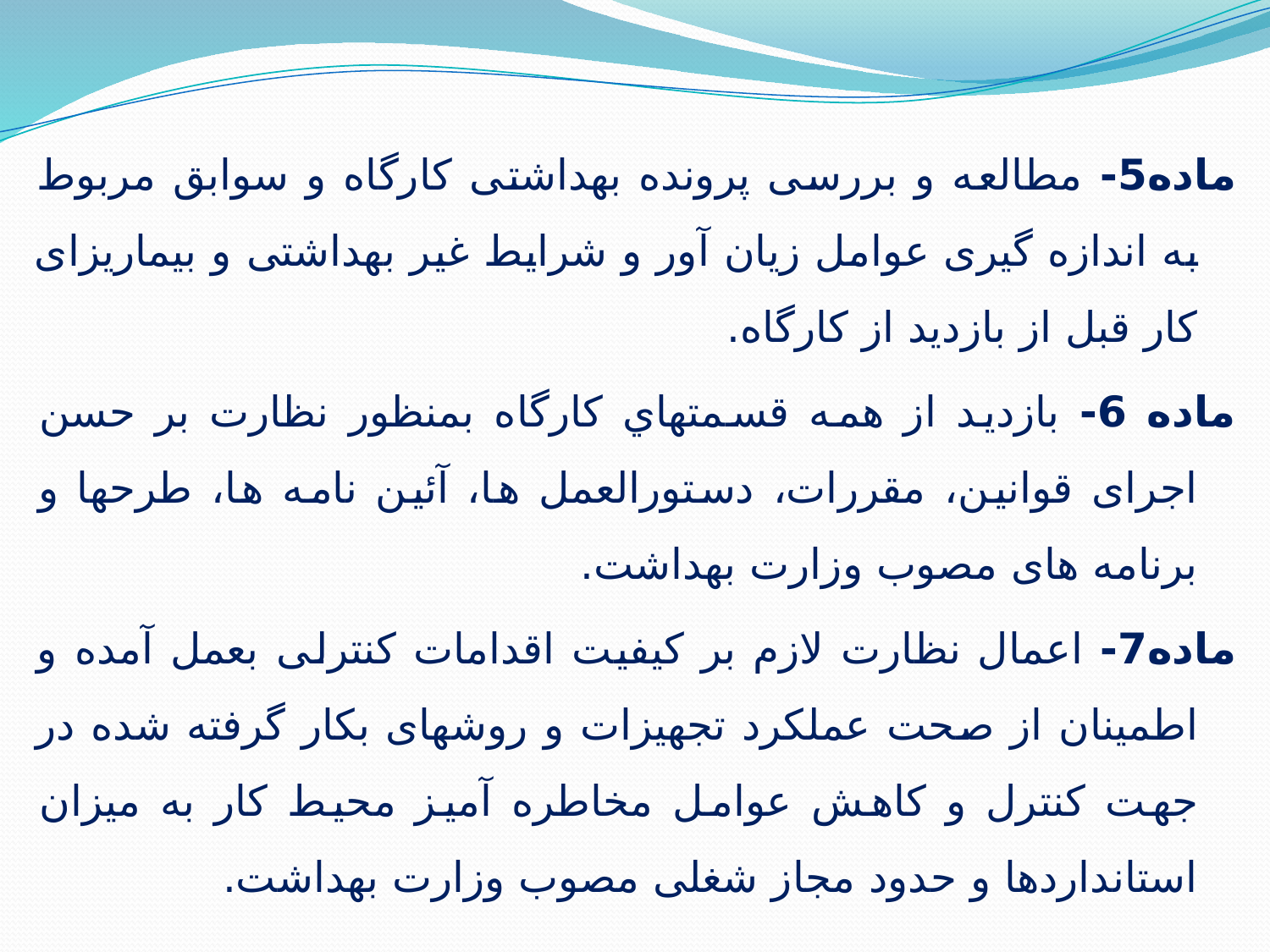

ماده5- مطالعه و بررسی پرونده بهداشتی کارگاه و سوابق مربوط به اندازه گیری عوامل زیان آور و شرایط غیر بهداشتی و بیماریزای کار قبل از بازدید از کارگاه.
ماده 6- بازديد از همه قسمتهاي كارگاه بمنظور نظارت بر حسن اجرای قوانین، مقررات، دستورالعمل ها، آئین نامه ها، طرحها و برنامه های مصوب وزارت بهداشت.
ماده7- اعمال نظارت لازم بر کیفیت اقدامات کنترلی بعمل آمده و اطمینان از صحت عملکرد تجهیزات و روشهای بکار گرفته شده در جهت کنترل و کاهش عوامل مخاطره آمیز محیط کار به میزان استانداردها و حدود مجاز شغلی مصوب وزارت بهداشت.